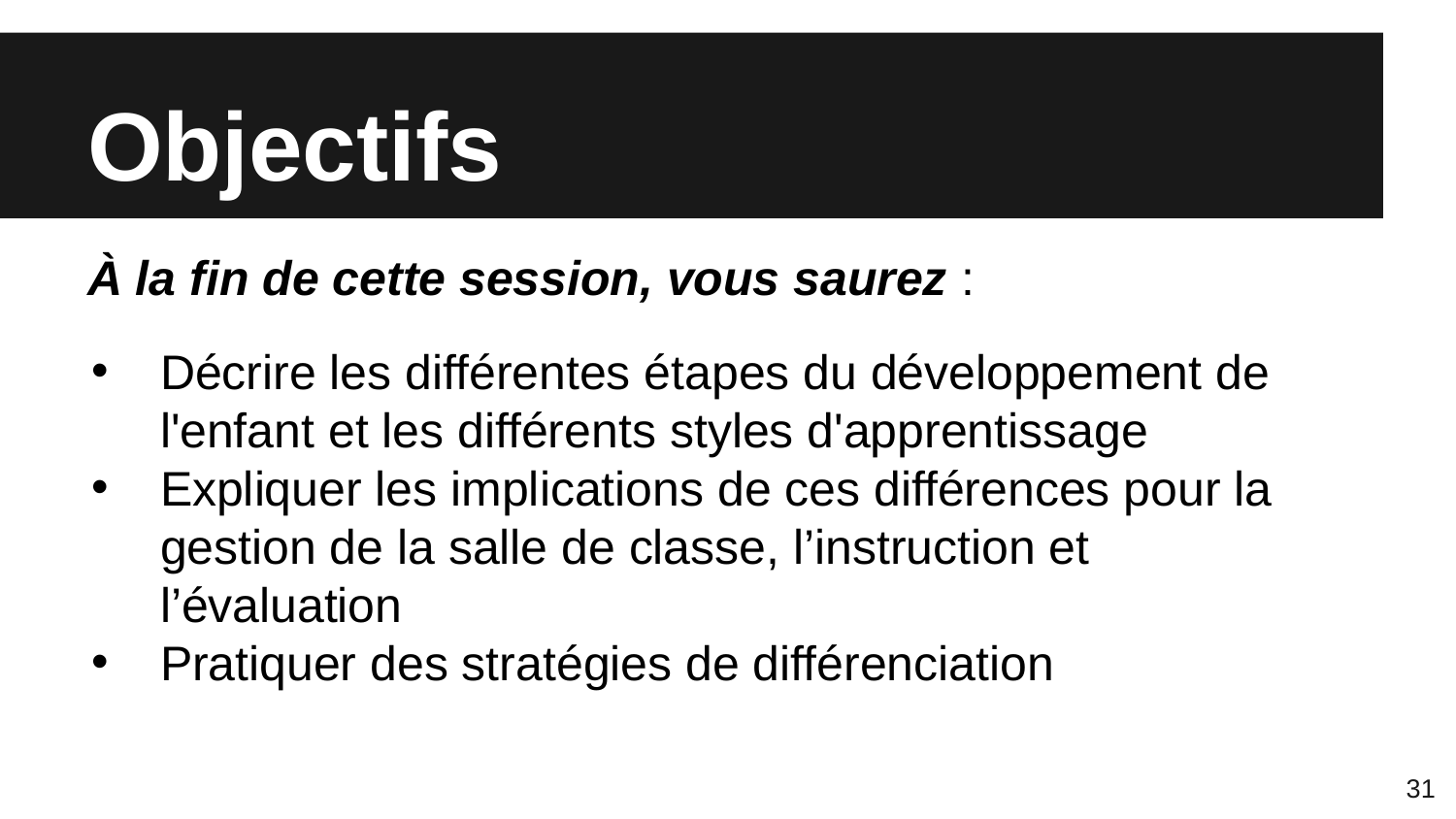

# Objectifs
À la fin de cette session, vous saurez :

Décrire les différentes étapes du développement de l'enfant et les différents styles d'apprentissage
Expliquer les implications de ces différences pour la gestion de la salle de classe, l’instruction et l’évaluation
Pratiquer des stratégies de différenciation

31